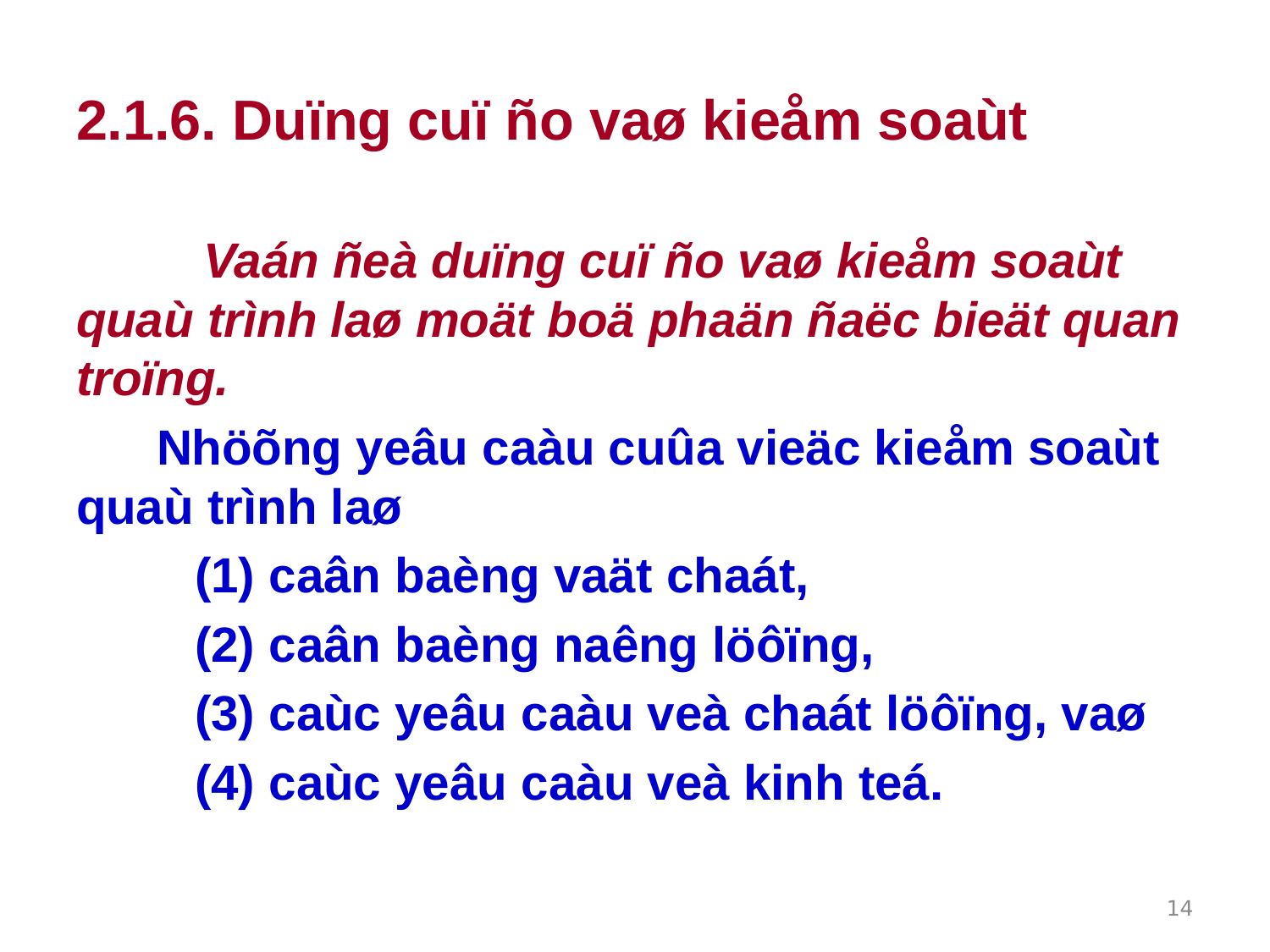

# 2.1.6. Duïng cuï ño vaø kieåm soaùt
	Vaán ñeà duïng cuï ño vaø kieåm soaùt quaù trình laø moät boä phaän ñaëc bieät quan troïng.
Nhöõng yeâu caàu cuûa vieäc kieåm soaùt quaù trình laø
(1) caân baèng vaät chaát,
(2) caân baèng naêng löôïng,
(3) caùc yeâu caàu veà chaát löôïng, vaø
(4) caùc yeâu caàu veà kinh teá.
14